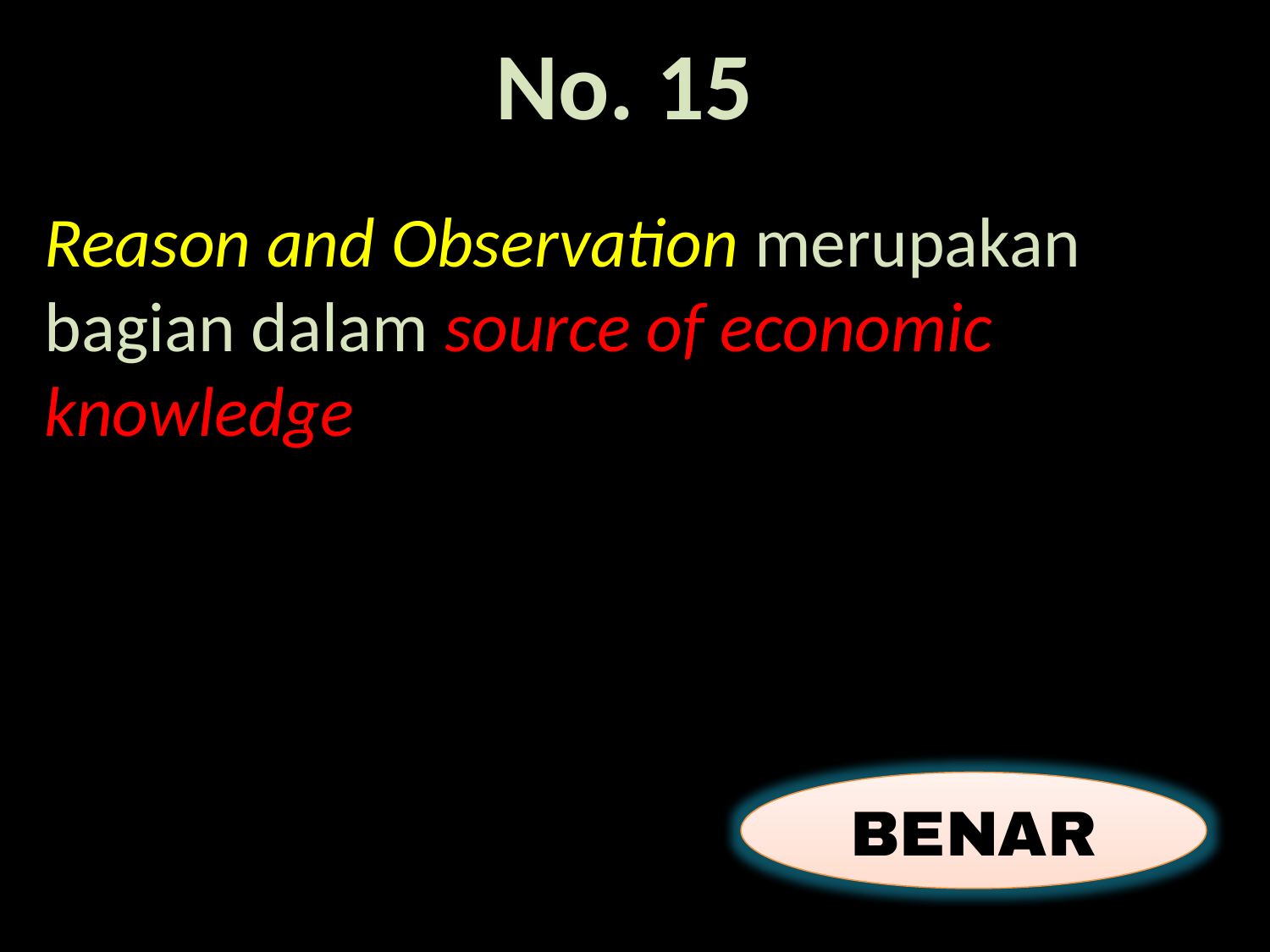

# No. 15
Reason and Observation merupakan bagian dalam source of economic knowledge
BENAR